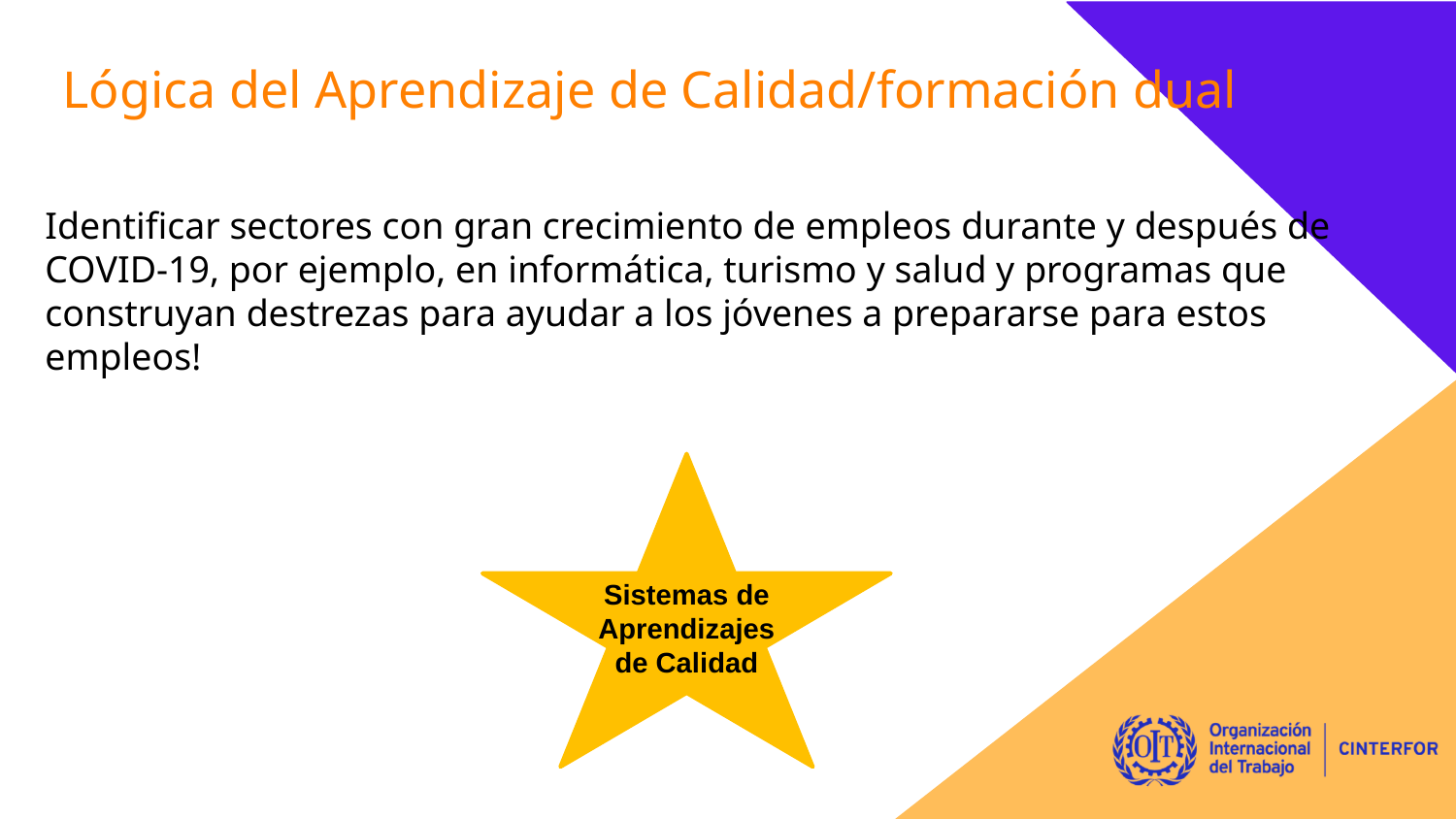

Lógica del Aprendizaje de Calidad/formación dual
Identificar sectores con gran crecimiento de empleos durante y después de COVID-19, por ejemplo, en informática, turismo y salud y programas que construyan destrezas para ayudar a los jóvenes a prepararse para estos empleos!

Sistemas de Aprendizajes de Calidad